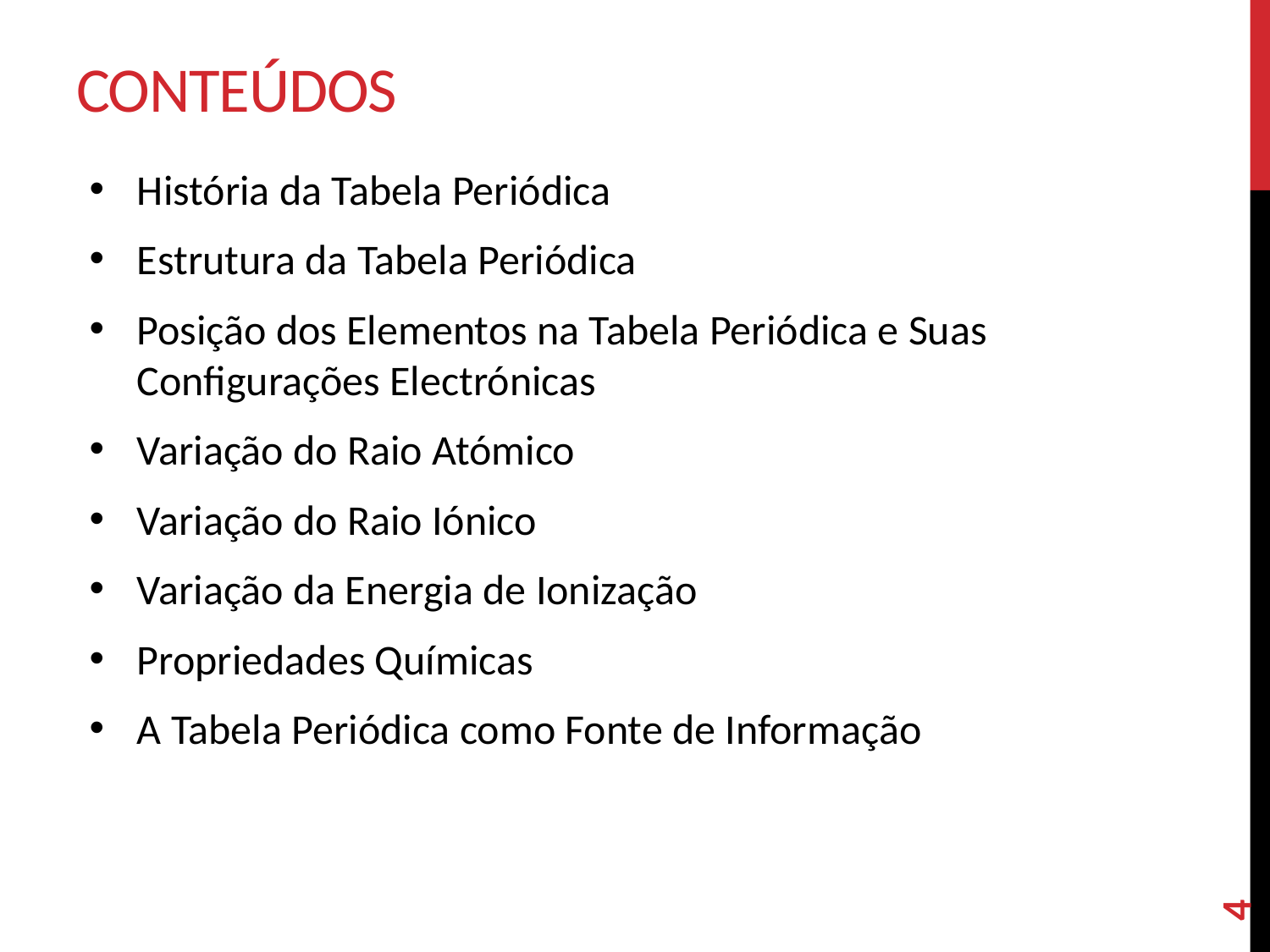

# conteúdos
História da Tabela Periódica
Estrutura da Tabela Periódica
Posição dos Elementos na Tabela Periódica e Suas Configurações Electrónicas
Variação do Raio Atómico
Variação do Raio Iónico
Variação da Energia de Ionização
Propriedades Químicas
A Tabela Periódica como Fonte de Informação

4